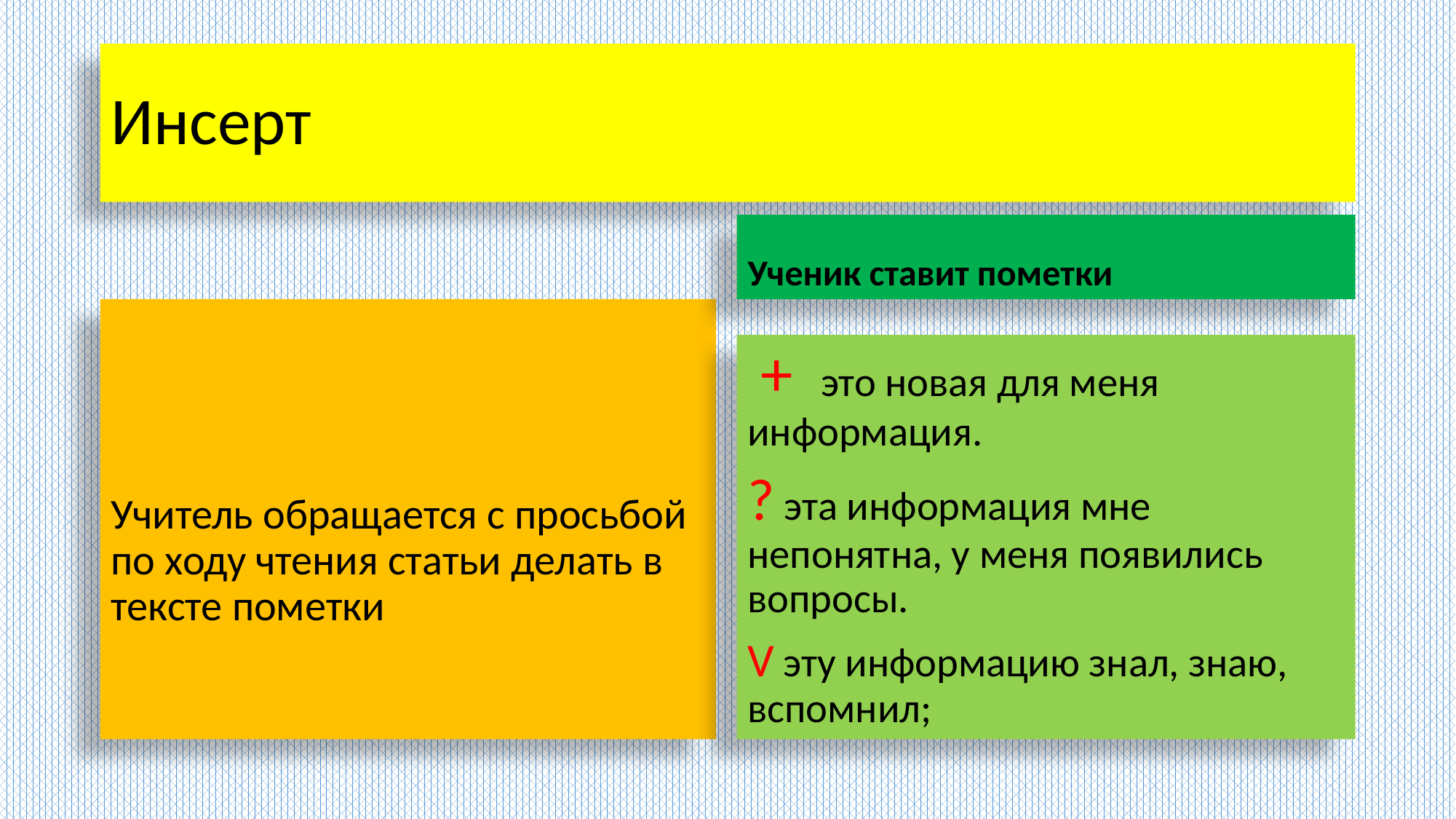

# Инсерт
Индивидуальная работа, самостоятельное чтение статьи.
Ученик ставит пометки

Учитель обращается с просьбой по ходу чтения статьи делать в тексте пометки

 +  это новая для меня информация.
? эта информация мне непонятна, у меня появились вопросы.
V эту информацию знал, знаю, вспомнил;